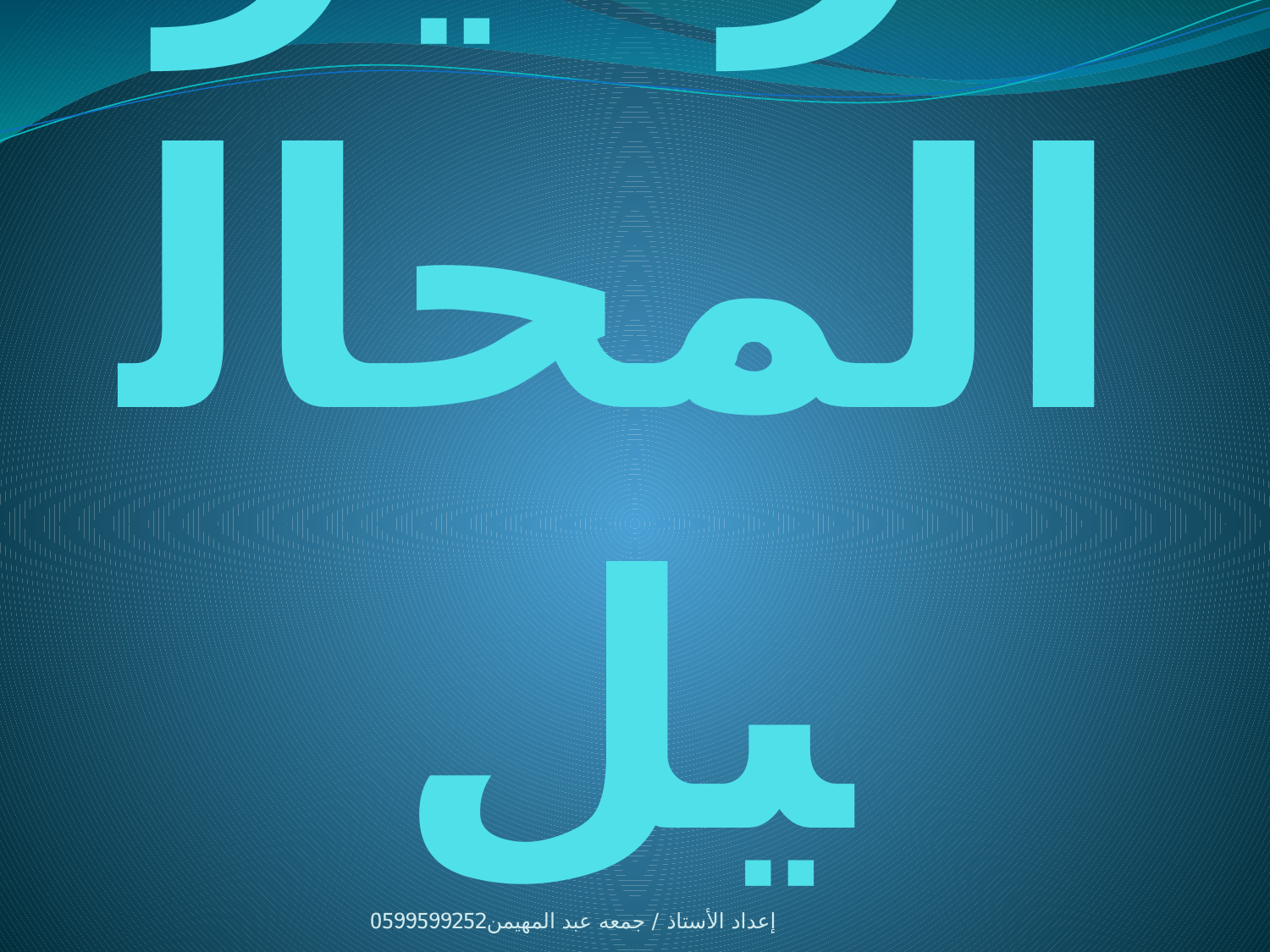

# تركيز المحاليل
إعداد الأستاذ / جمعه عبد المهيمن0599599252